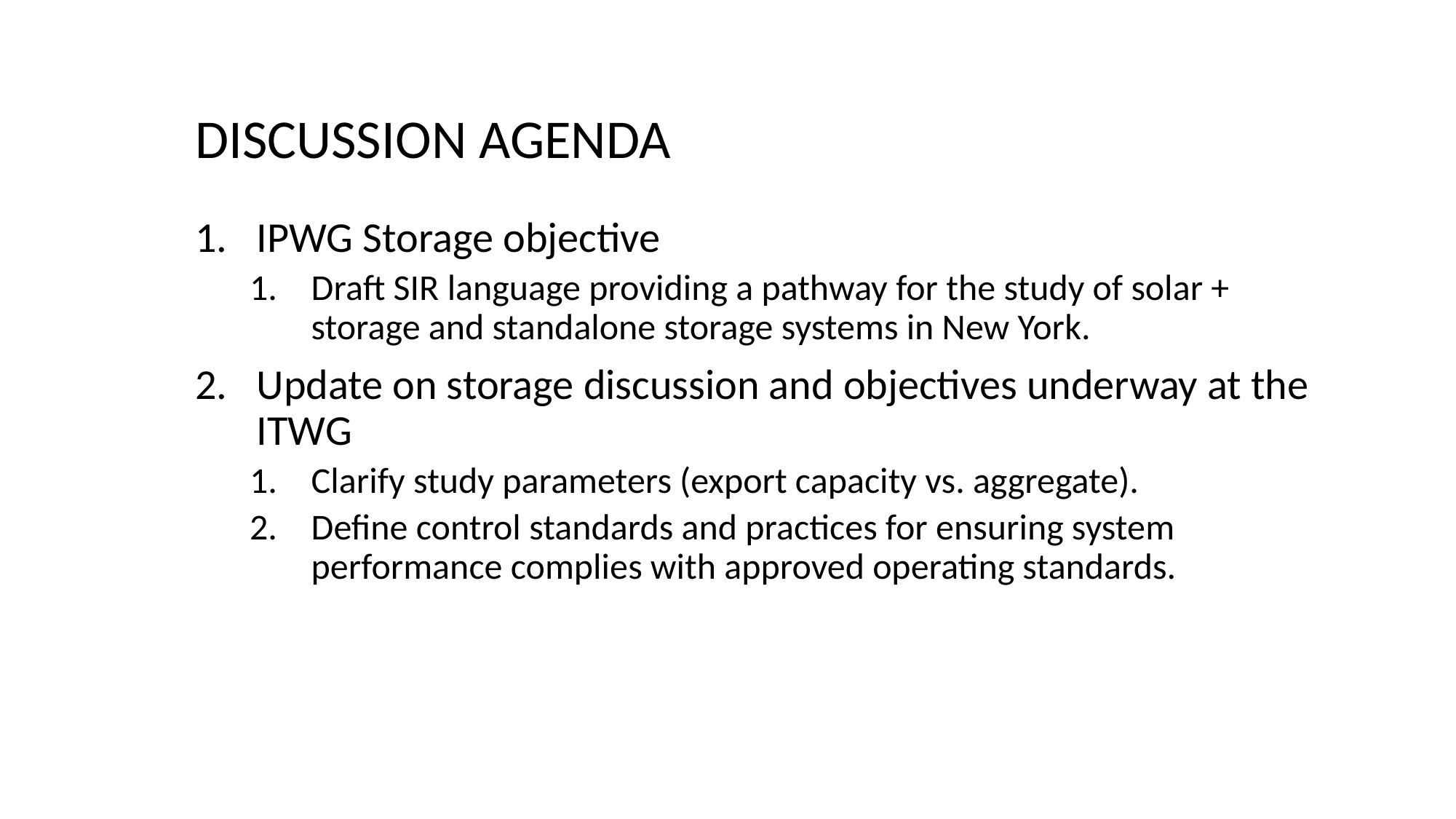

# DISCUSSION AGENDA
IPWG Storage objective
Draft SIR language providing a pathway for the study of solar + storage and standalone storage systems in New York.
Update on storage discussion and objectives underway at the ITWG
Clarify study parameters (export capacity vs. aggregate).
Define control standards and practices for ensuring system performance complies with approved operating standards.